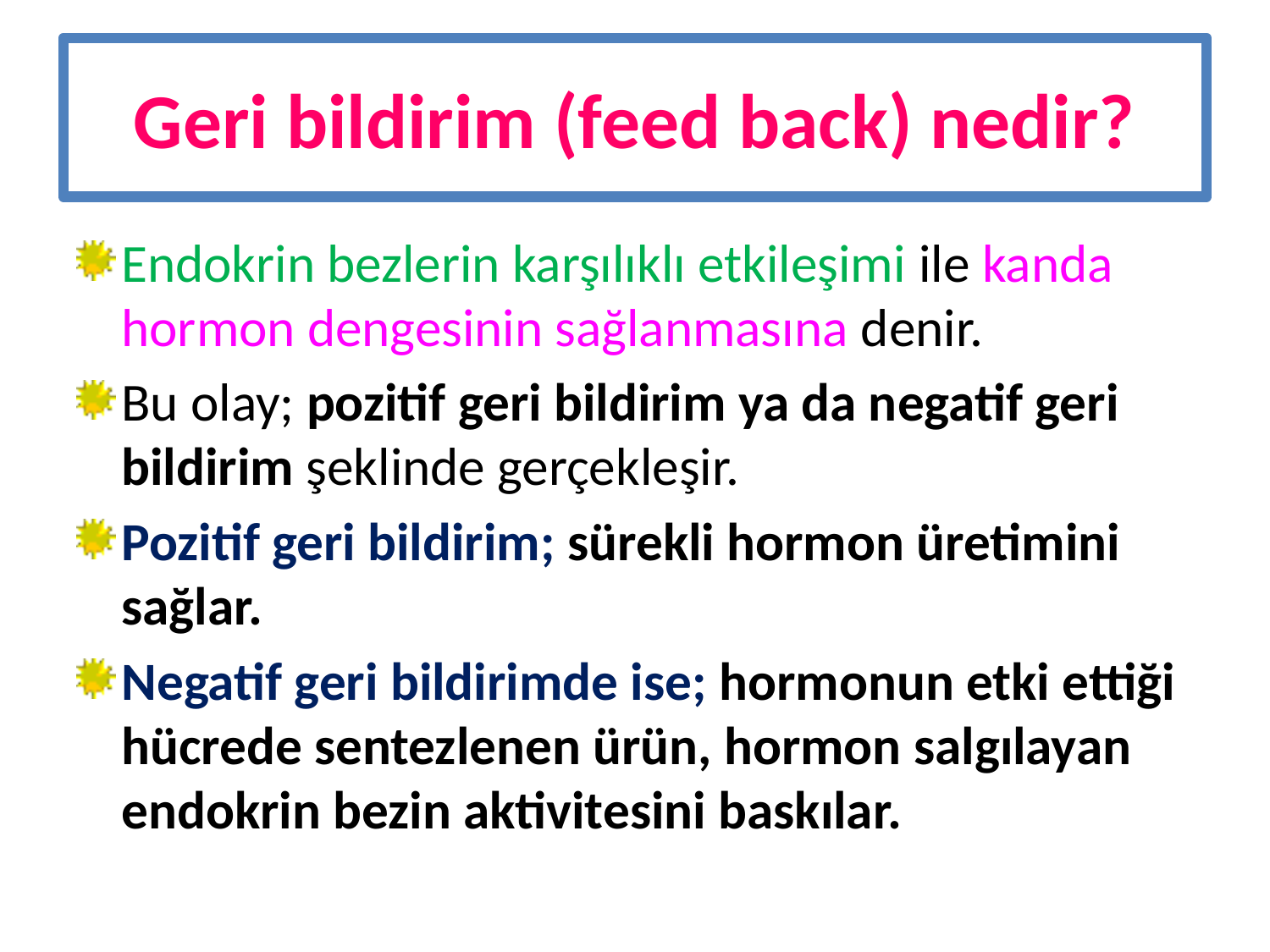

# Geri bildirim (feed back) nedir?
Endokrin bezlerin karşılıklı etkileşimi ile kanda hormon dengesinin sağlanmasına denir.
Bu olay; pozitif geri bildirim ya da negatif geri bildirim şeklinde gerçekleşir.
Pozitif geri bildirim; sürekli hormon üretimini sağlar.
Negatif geri bildirimde ise; hormonun etki ettiği hücrede sentezlenen ürün, hormon salgılayan endokrin bezin aktivitesini baskılar.